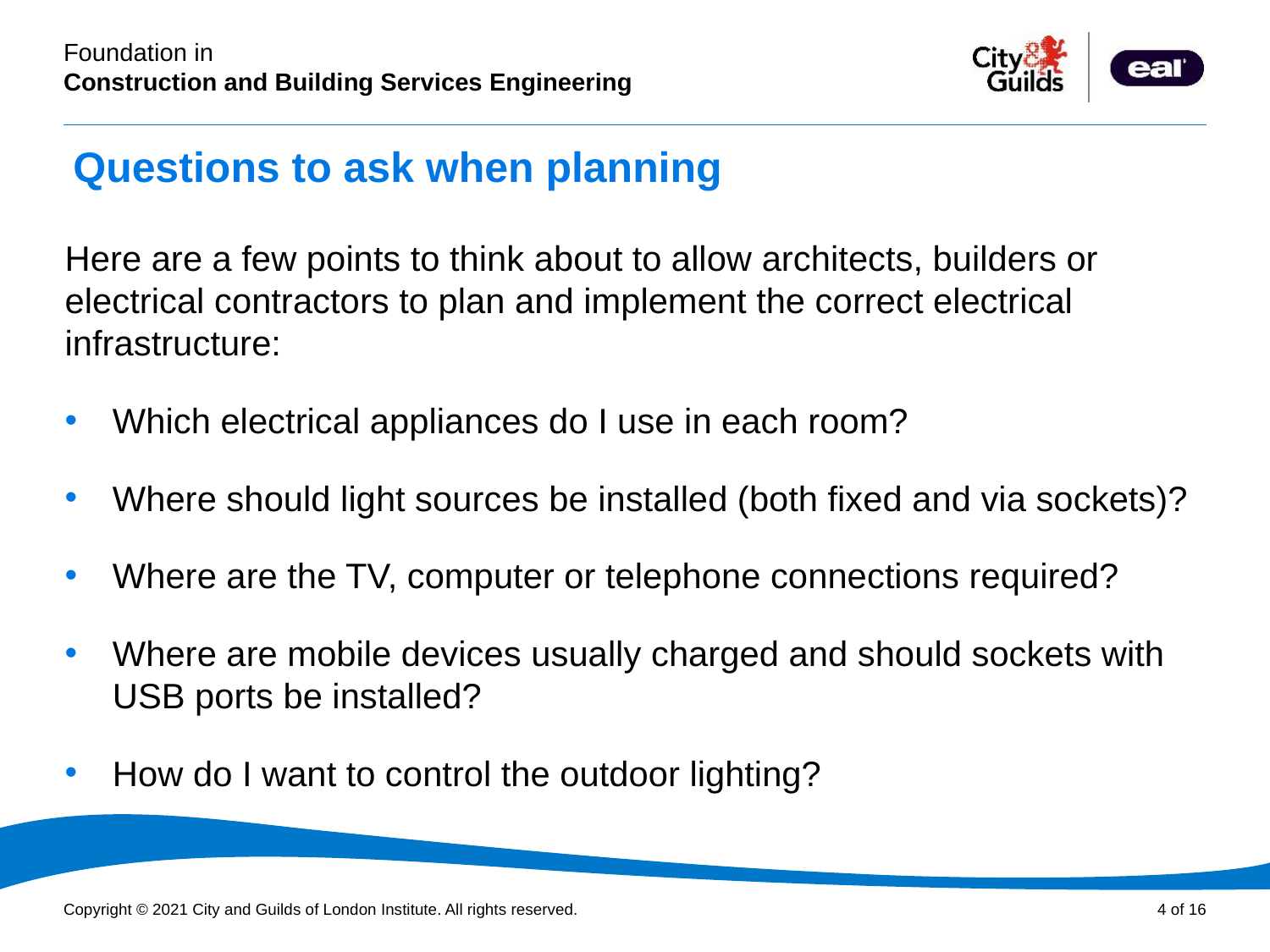

# Questions to ask when planning
Here are a few points to think about to allow architects, builders or electrical contractors to plan and implement the correct electrical infrastructure:
Which electrical appliances do I use in each room?
Where should light sources be installed (both fixed and via sockets)?
Where are the TV, computer or telephone connections required?
Where are mobile devices usually charged and should sockets with USB ports be installed?
How do I want to control the outdoor lighting?